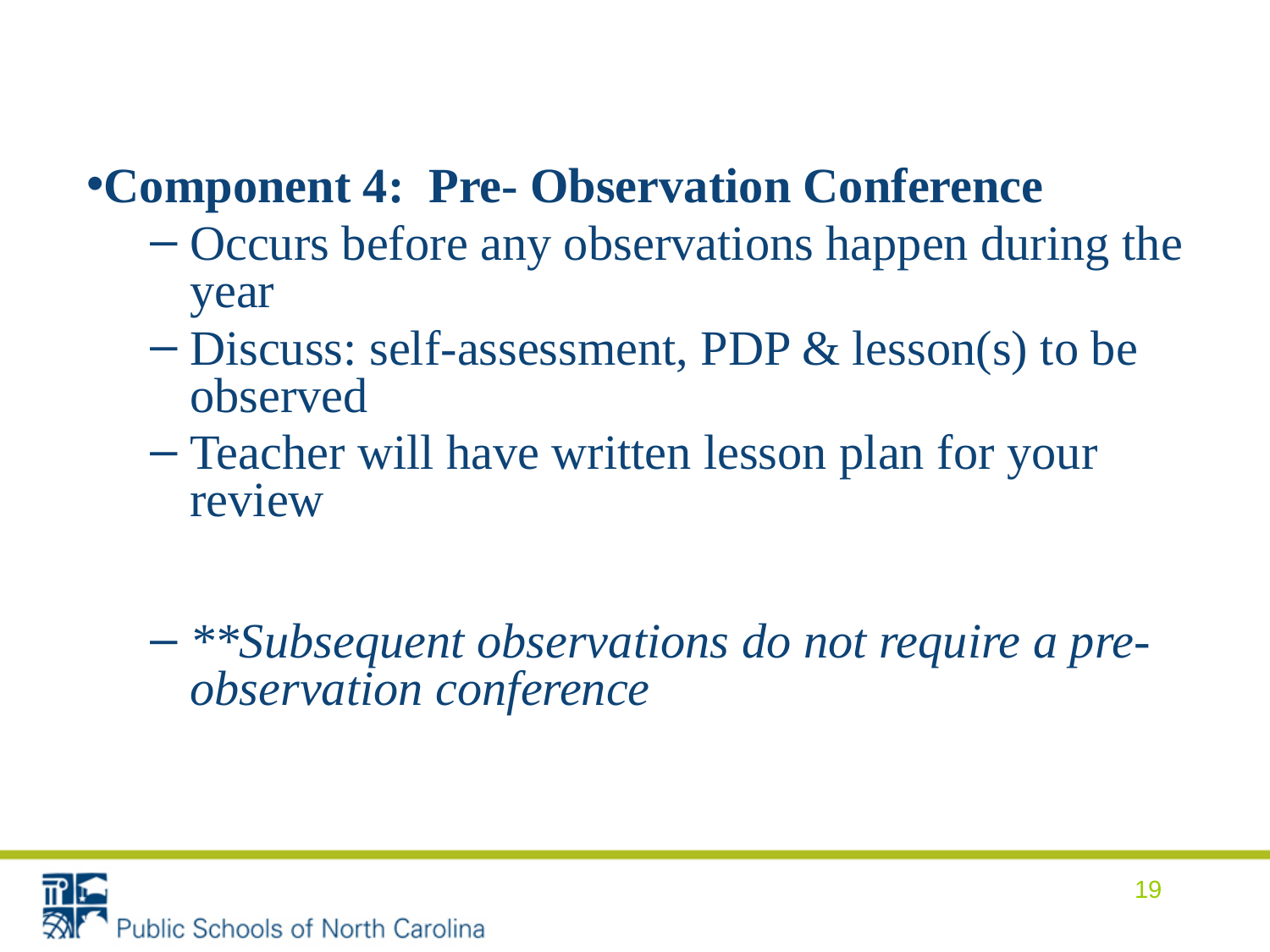

Component 4:  Pre- Observation Conference
Occurs before any observations happen during the year
Discuss: self-assessment, PDP & lesson(s) to be observed
Teacher will have written lesson plan for your review

**Subsequent observations do not require a pre-observation conference

19